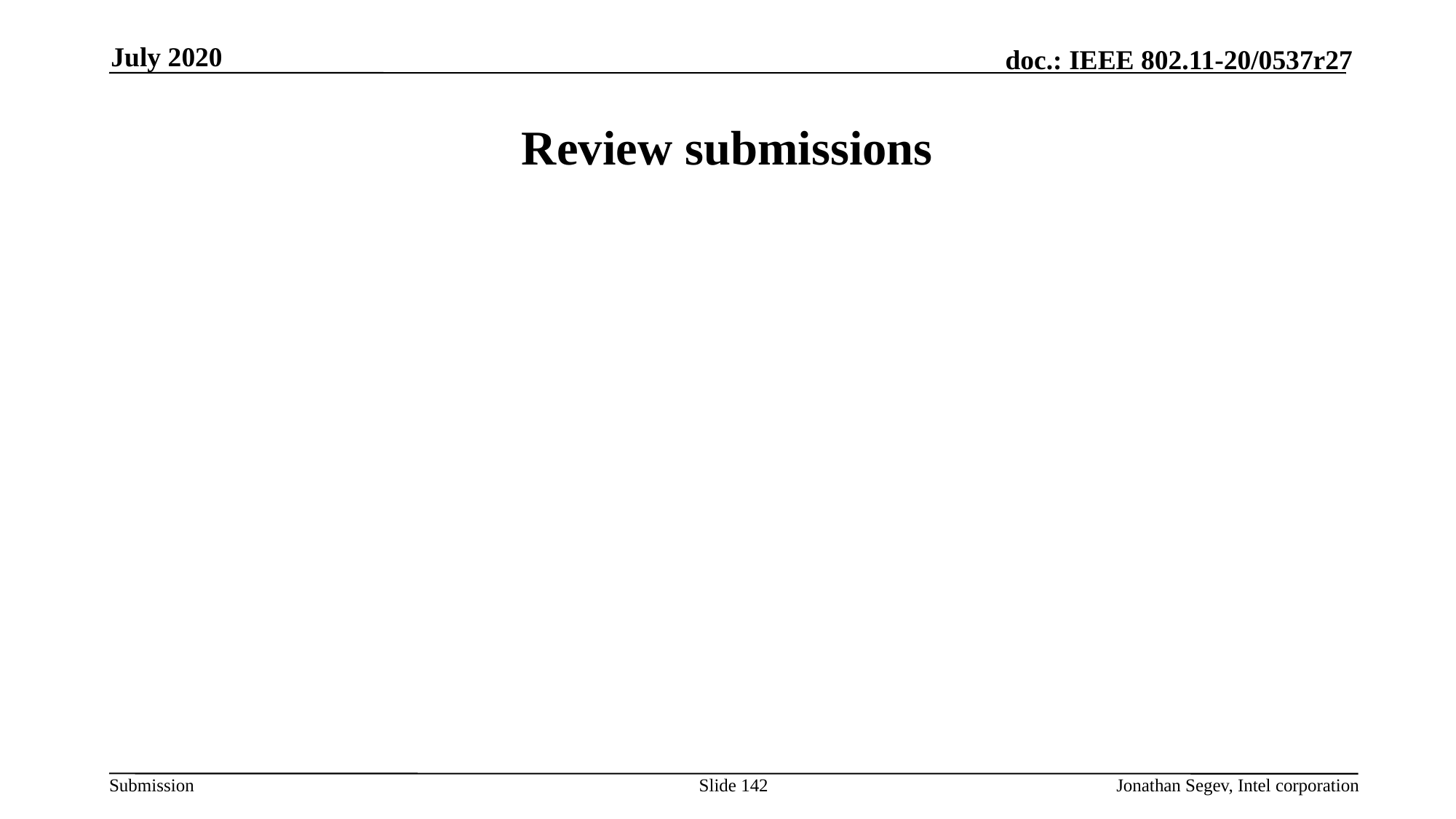

July 2020
# Review submissions

Slide 142
Jonathan Segev, Intel corporation